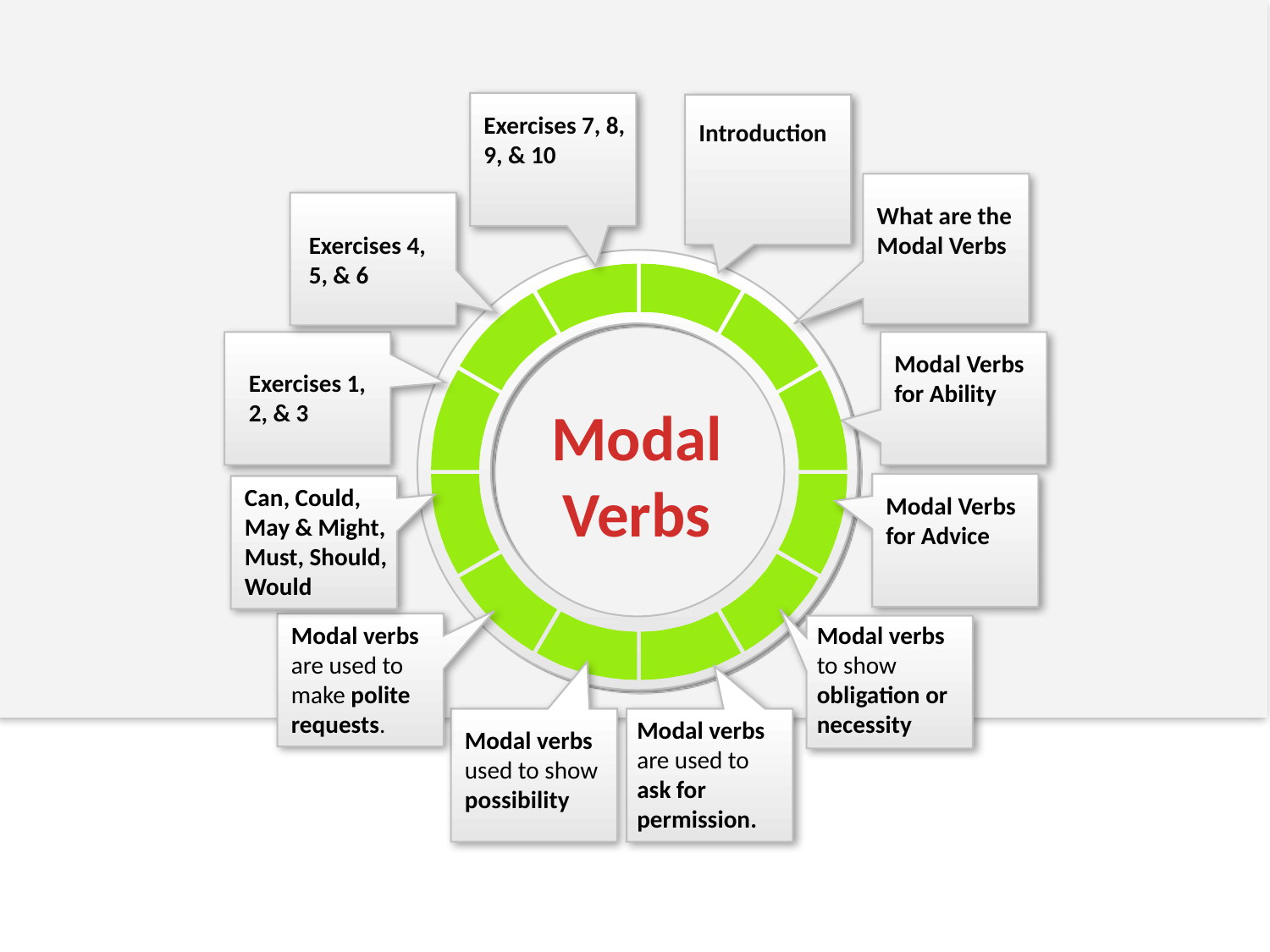

Exercises 7, 8, 9, & 10
Introduction

What are the Modal Verbs
Exercises 4, 5, & 6

Modal Verbs for Ability
Exercises 1, 2, & 3

Modal Verbs

Can, Could, May & Might, Must, Should, Would
Modal Verbs for Advice

Modal verbs are used to make polite requests.
Modal verbs to show obligation or necessity

Modal verbs are used to ask for permission.

Modal verbs used to show possibility